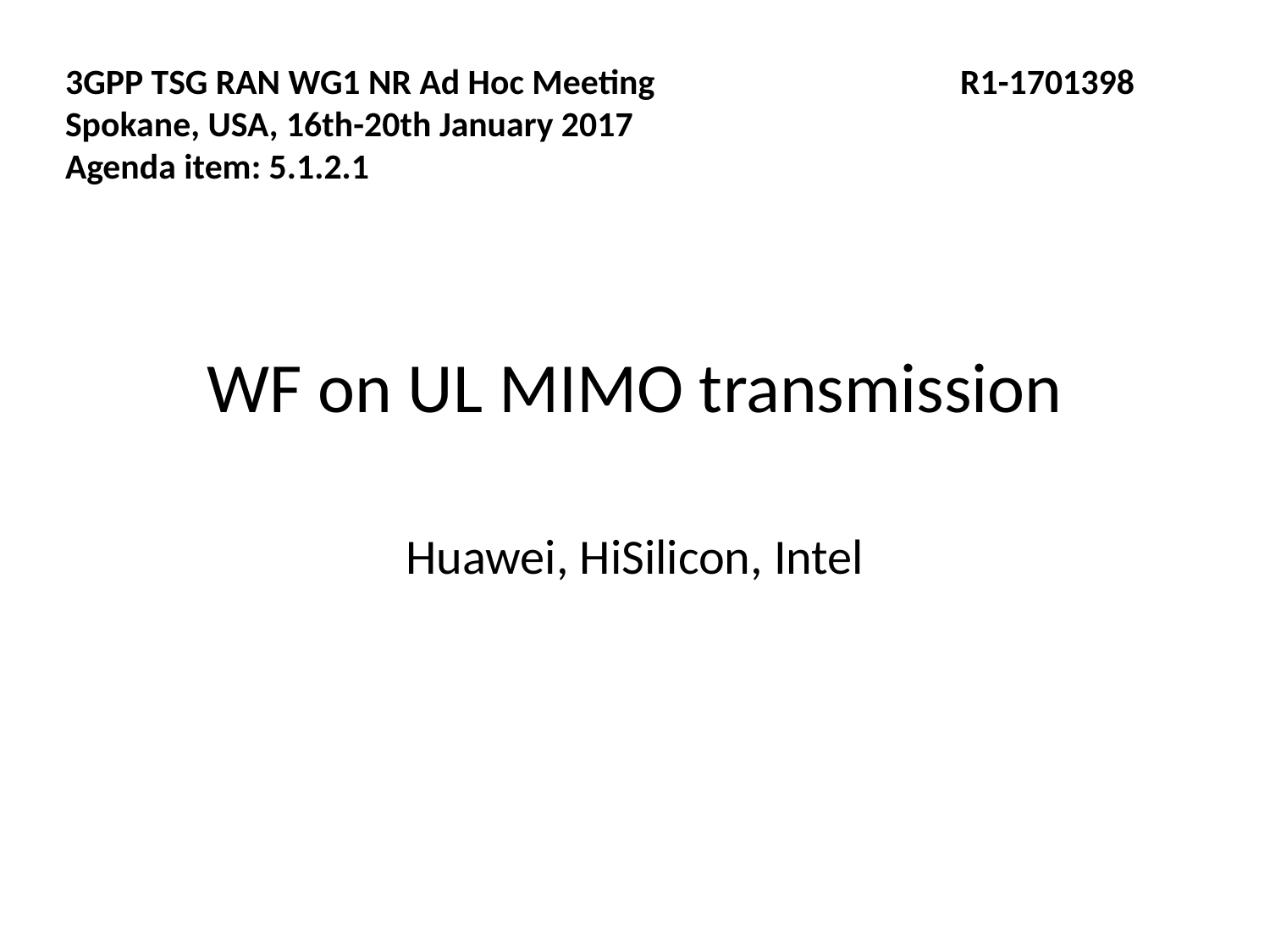

3GPP TSG RAN WG1 NR Ad Hoc Meeting                                      R1-1701398
Spokane, USA, 16th-20th January 2017
Agenda item: 5.1.2.1
WF on UL MIMO transmission
Huawei, HiSilicon, Intel